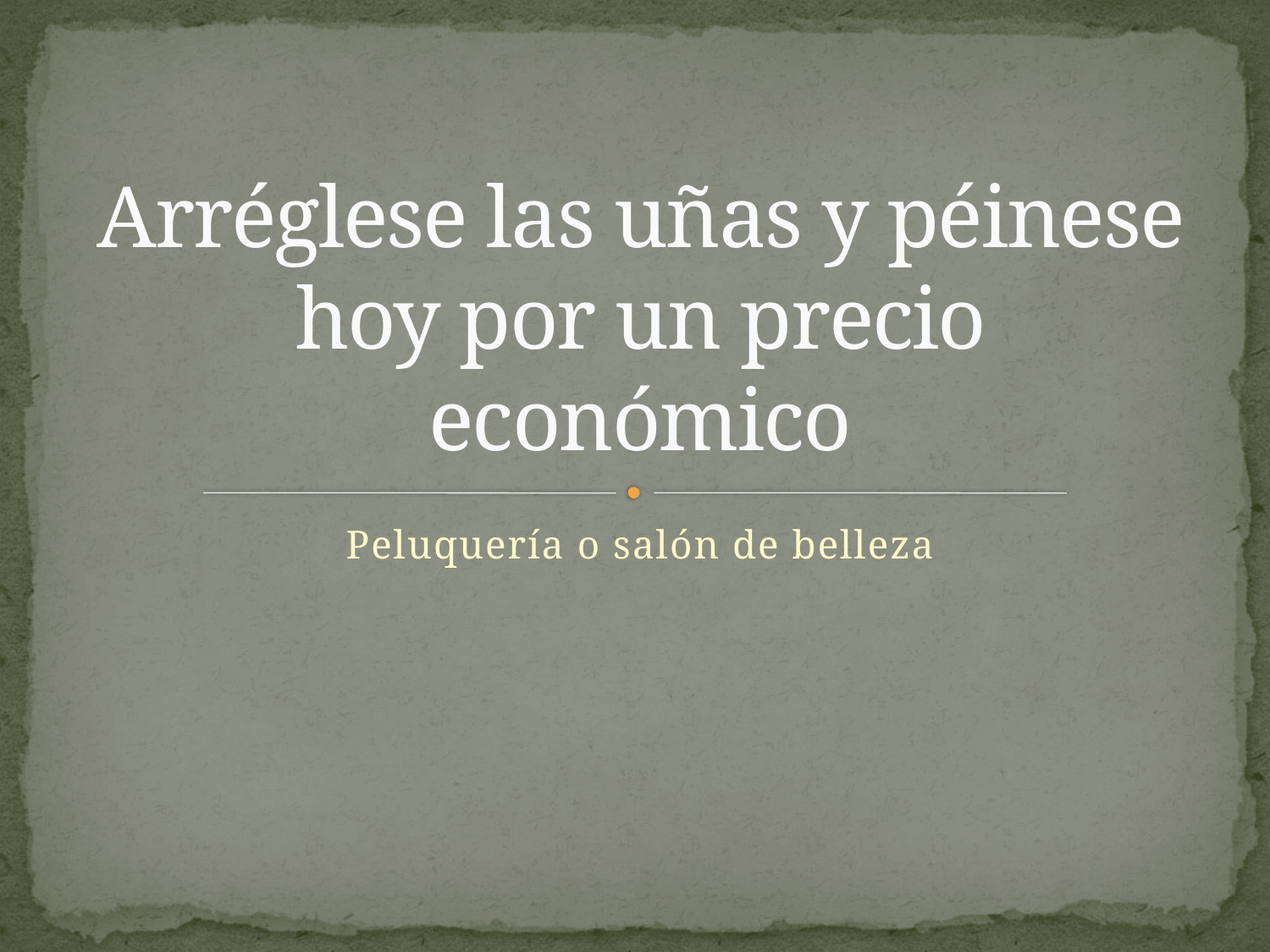

# Arréglese las uñas y péinese hoy por un precio económico
Peluquería o salón de belleza